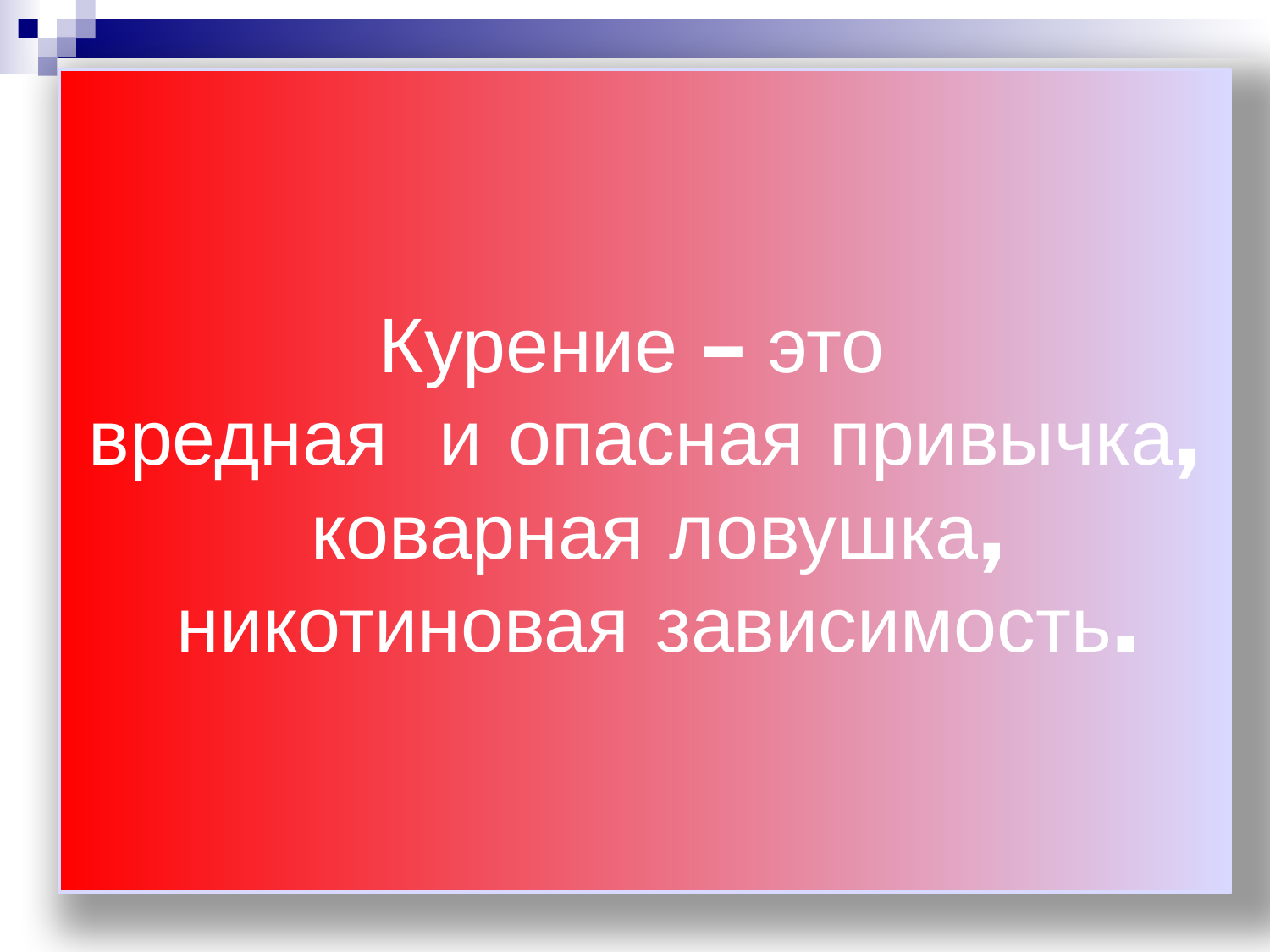

Курение – это
вредная  и опасная привычка,
 коварная ловушка,
 никотиновая зависимость.